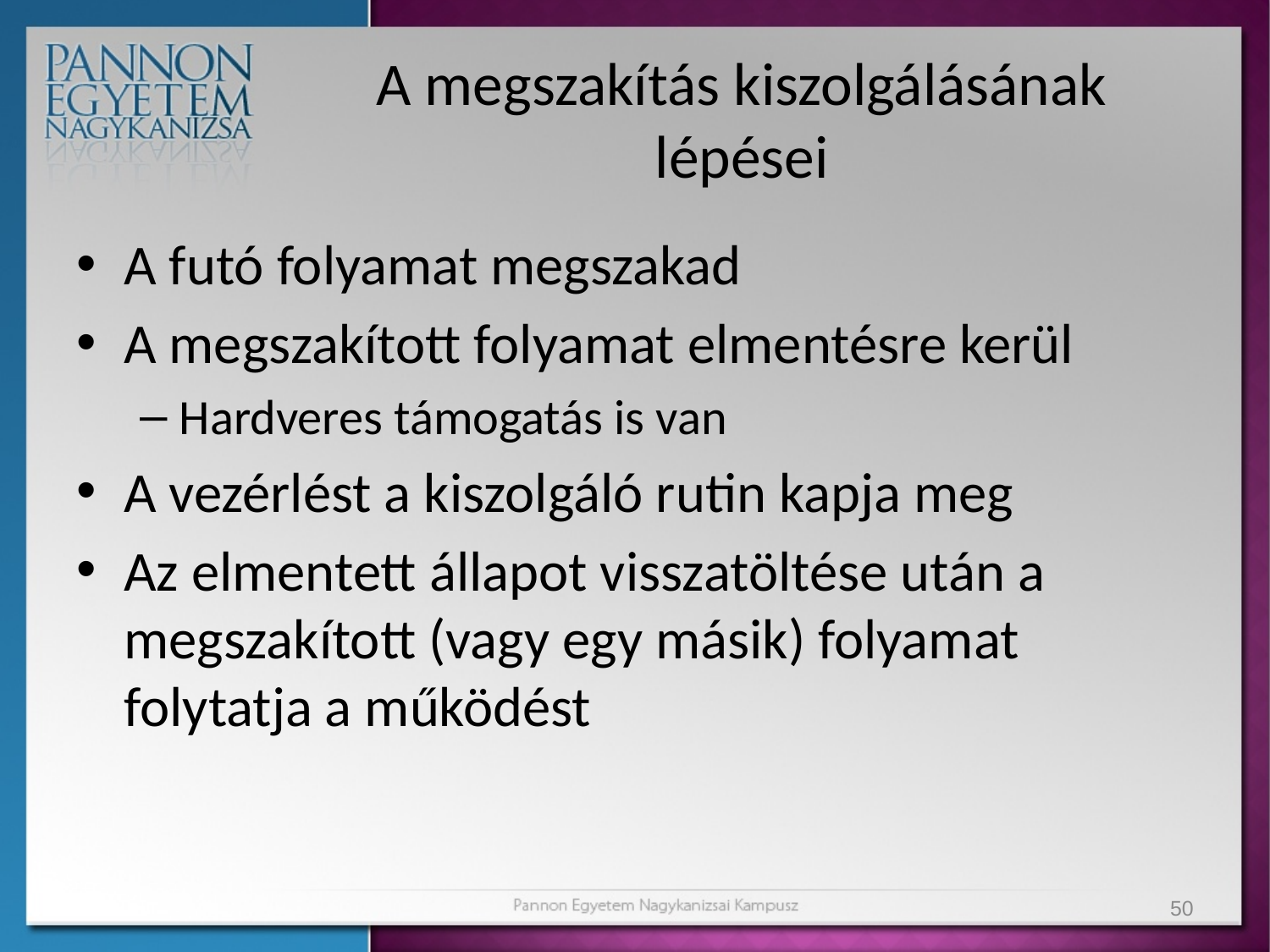

# A megszakítás kiszolgálásának lépései
A futó folyamat megszakad
A megszakított folyamat elmentésre kerül
Hardveres támogatás is van
A vezérlést a kiszolgáló rutin kapja meg
Az elmentett állapot visszatöltése után a megszakított (vagy egy másik) folyamat folytatja a működést
50